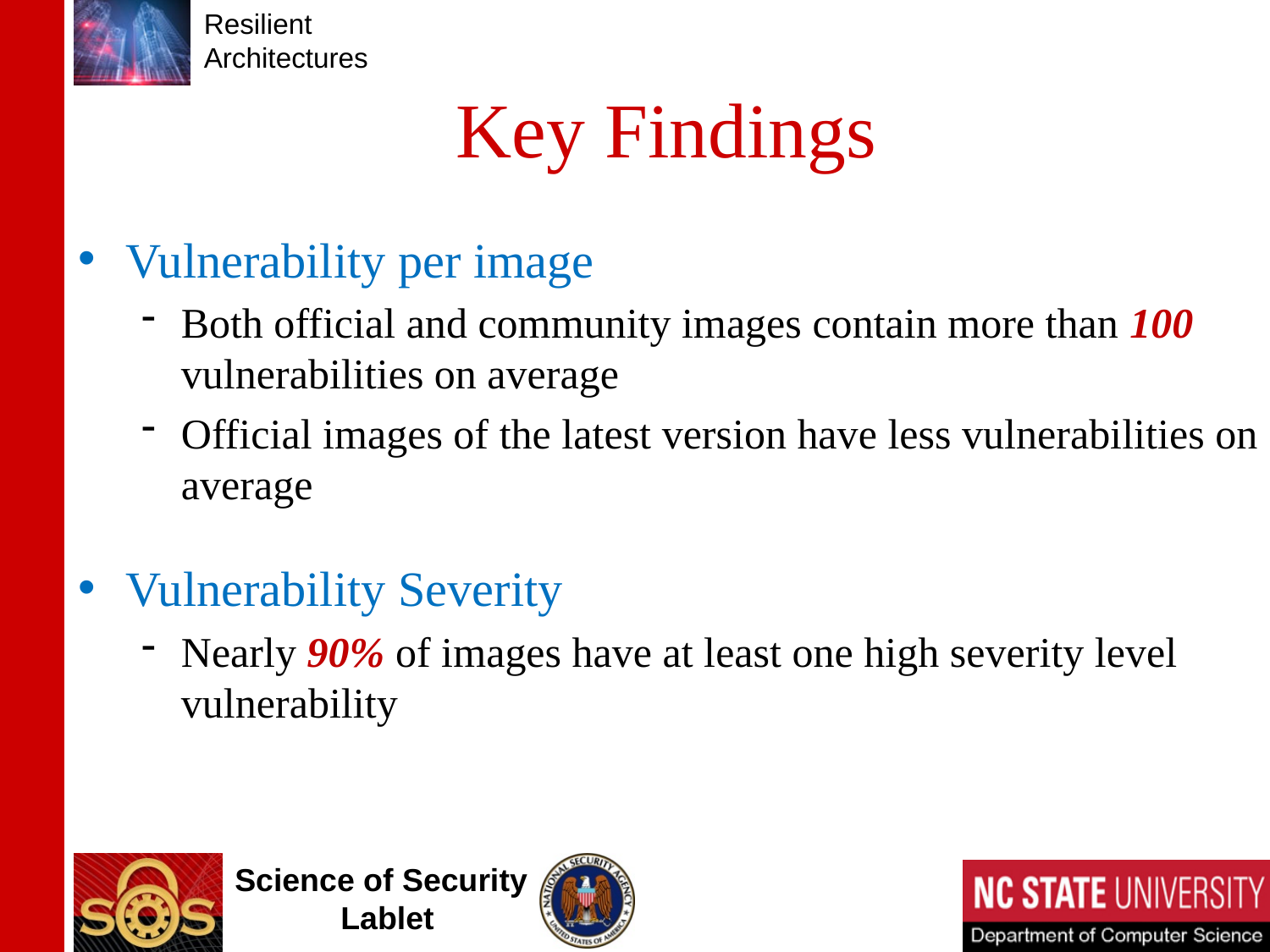

# Key Findings
Vulnerability per image
Both official and community images contain more than 100 vulnerabilities on average
Official images of the latest version have less vulnerabilities on average

Vulnerability Severity
Nearly 90% of images have at least one high severity level vulnerability